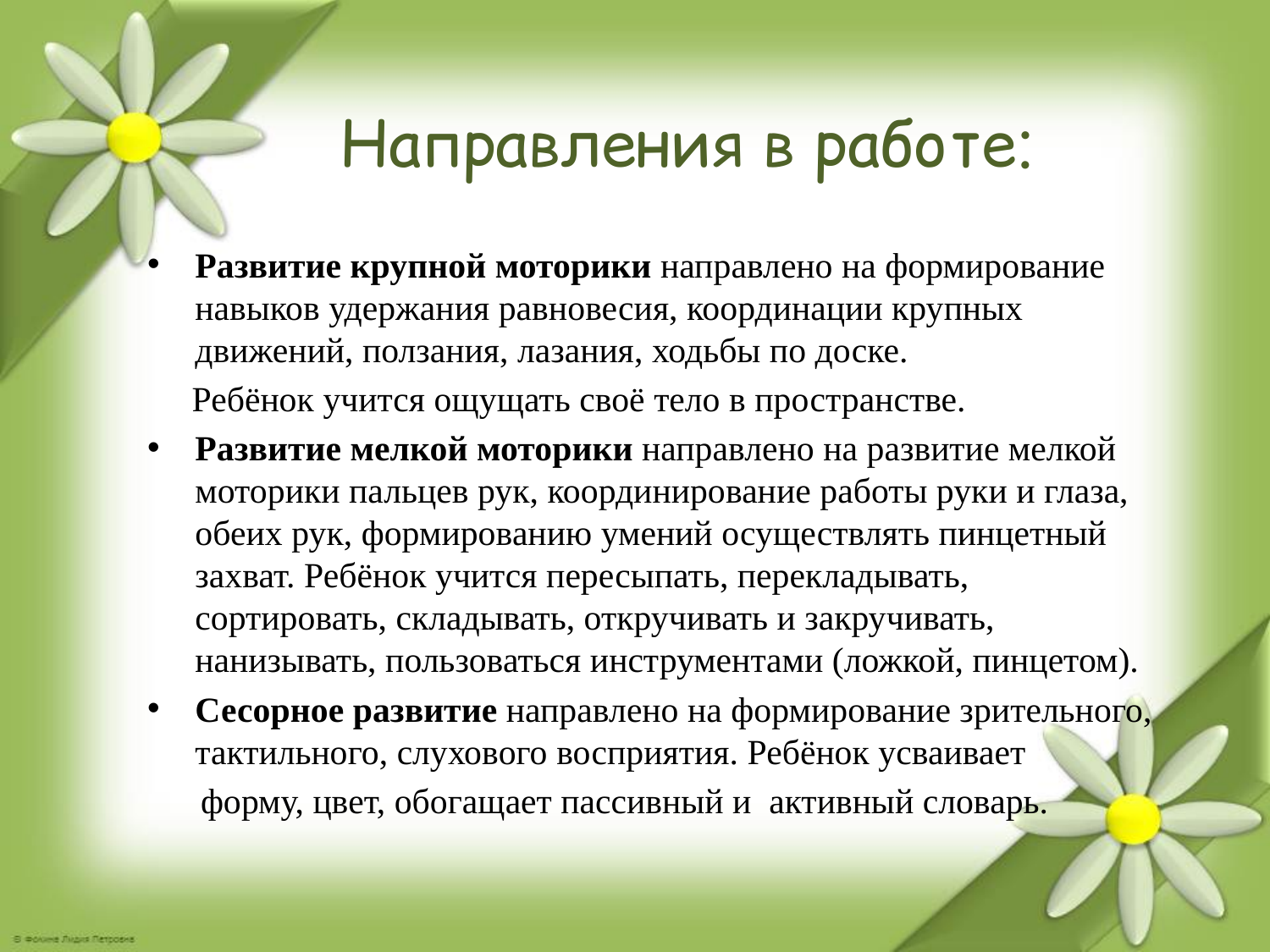

# Направления в работе:
Развитие крупной моторики направлено на формирование навыков удержания равновесия, координации крупных движений, ползания, лазания, ходьбы по доске.
     Ребёнок учится ощущать своё тело в пространстве.
Развитие мелкой моторики направлено на развитие мелкой моторики пальцев рук, координирование работы руки и глаза, обеих рук, формированию умений осуществлять пинцетный захват. Ребёнок учится пересыпать, перекладывать, сортировать, складывать, откручивать и закручивать, нанизывать, пользоваться инструментами (ложкой, пинцетом).
Сесорное развитие направлено на формирование зрительного, тактильного, слухового восприятия. Ребёнок усваивает
      форму, цвет, обогащает пассивный и  активный словарь.